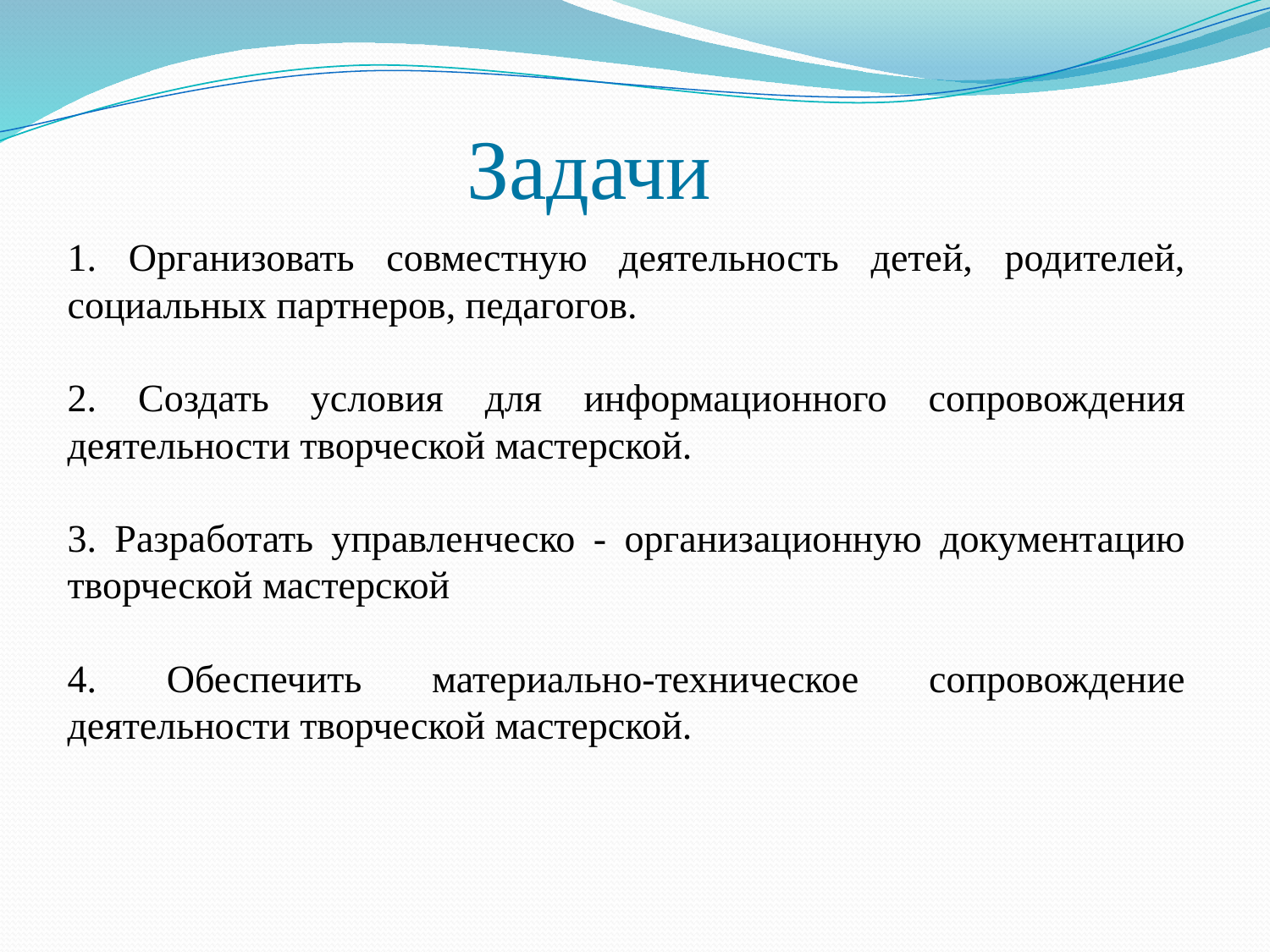

# Задачи
1. Организовать совместную деятельность детей, родителей, социальных партнеров, педагогов.

2. Создать условия для информационного сопровождения деятельности творческой мастерской.

3. Разработать управленческо - организационную документацию творческой мастерской

4. Обеспечить материально-техническое сопровождение деятельности творческой мастерской.